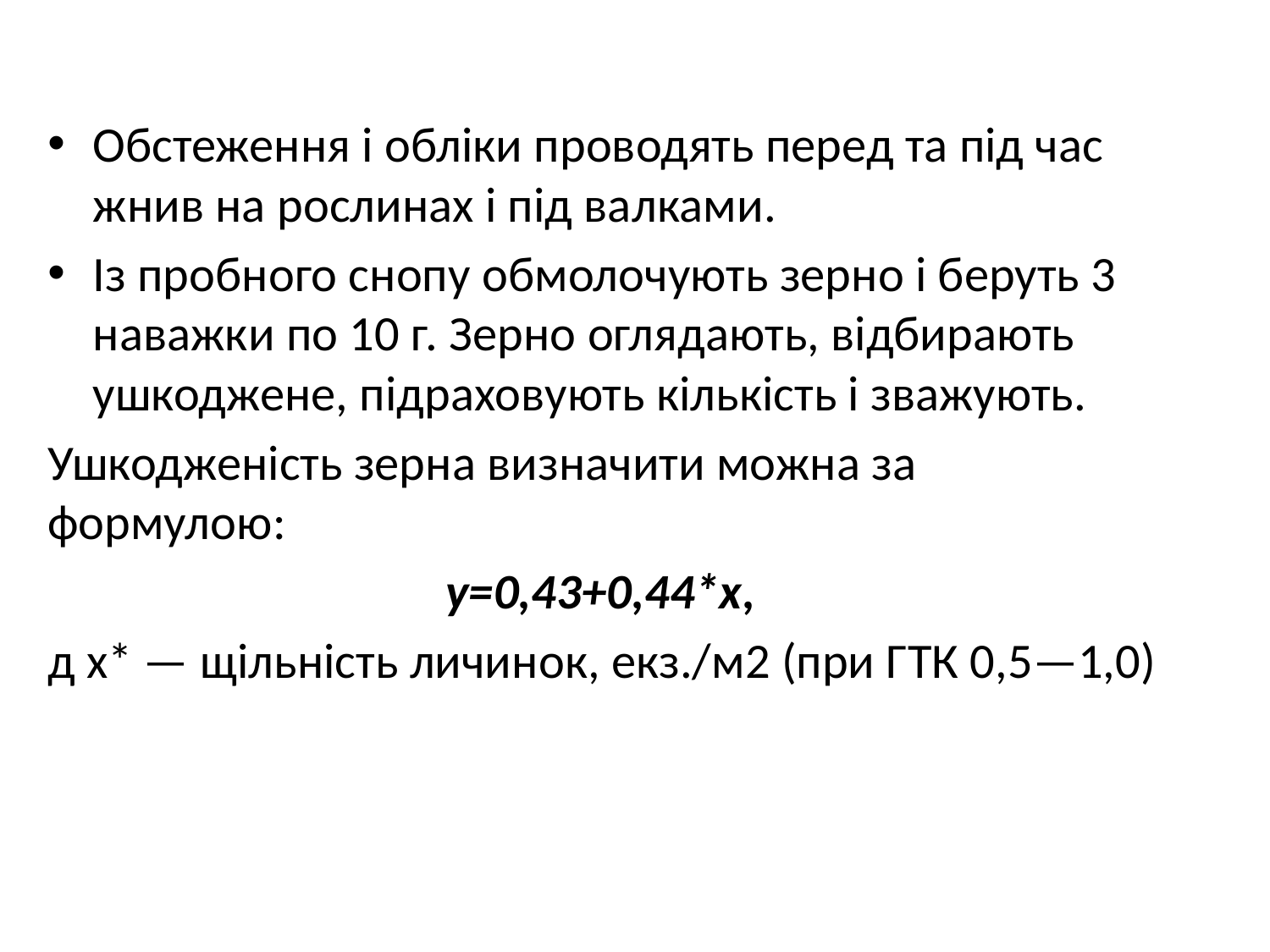

Обстеження і обліки проводять перед та під час жнив на рослинах і під валками.
Із пробного снопу обмолочують зерно і беруть 3 наважки по 10 г. Зерно оглядають, відбирають ушкоджене, підраховують кількість і зважують.
Ушкодженість зерна визначити можна за формулою:
у=0,43+0,44*х,
д х* — щільність личинок, екз./м2 (при ГТК 0,5—1,0)